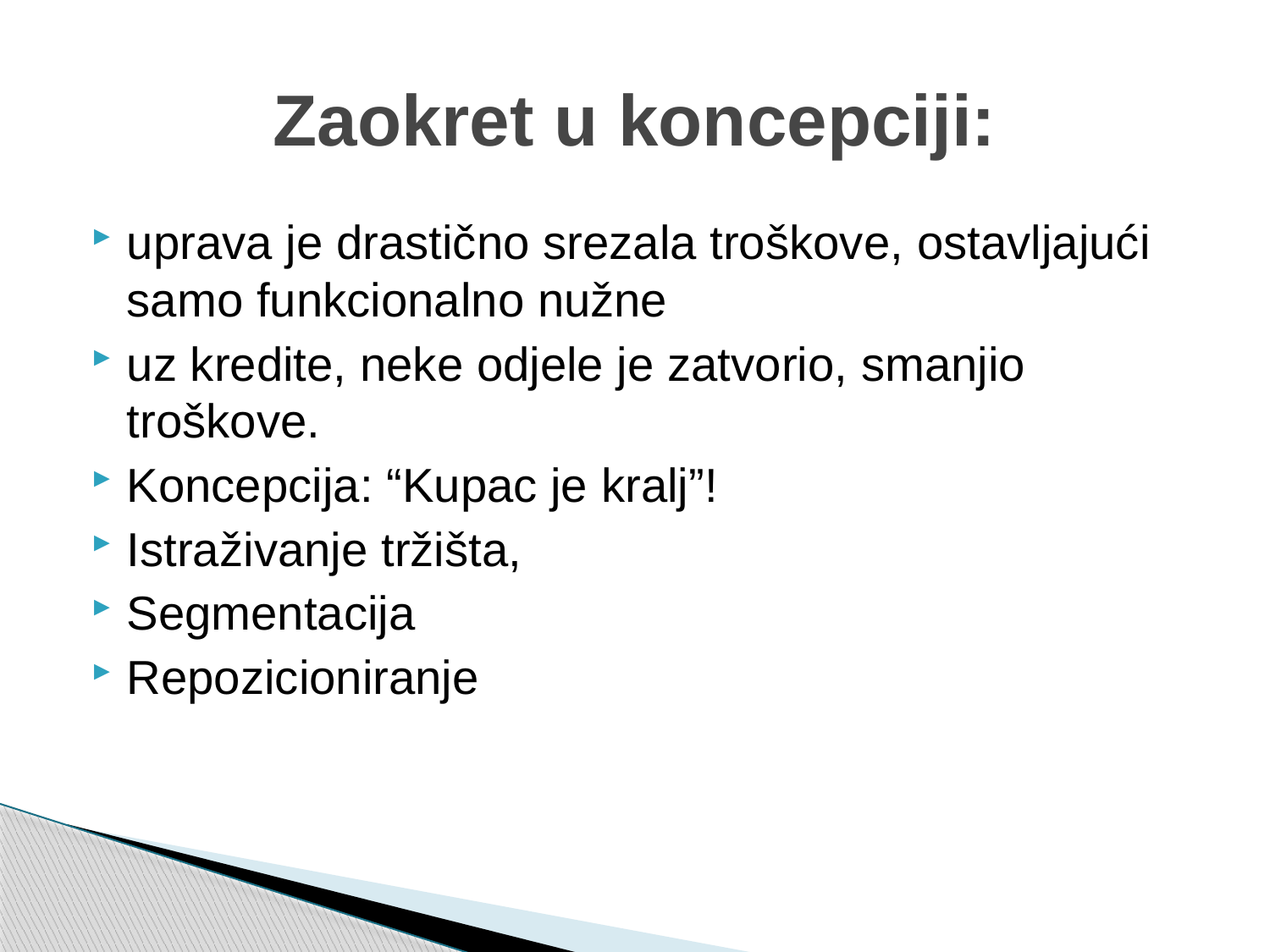

# Zaokret u koncepciji:
uprava je drastično srezala troškove, ostavljajući samo funkcionalno nužne
uz kredite, neke odjele je zatvorio, smanjio troškove.
Koncepcija: “Kupac je kralj”!
Istraživanje tržišta,
Segmentacija
Repozicioniranje